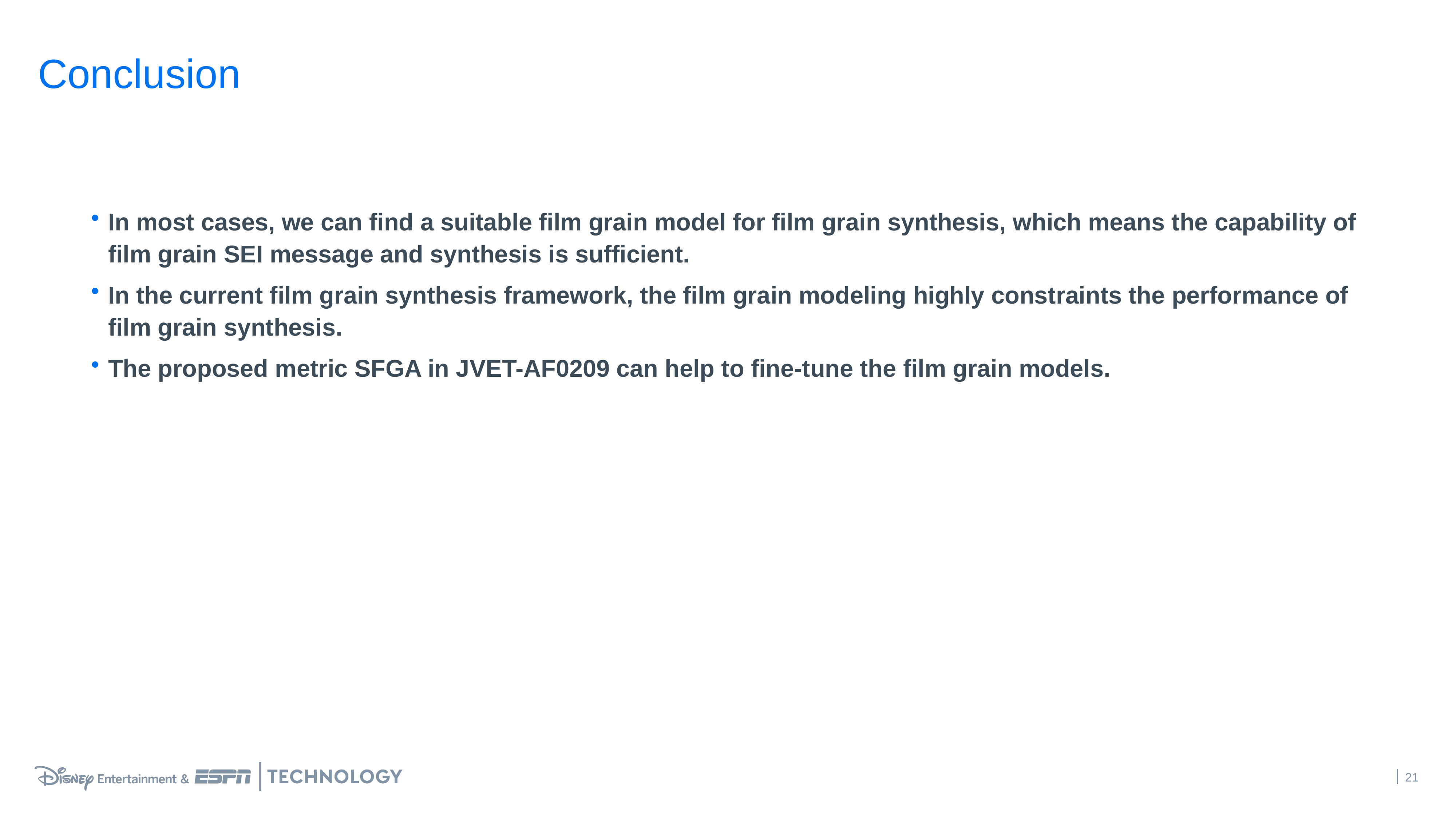

# Conclusion
In most cases, we can find a suitable film grain model for film grain synthesis, which means the capability of film grain SEI message and synthesis is sufficient.
In the current film grain synthesis framework, the film grain modeling highly constraints the performance of film grain synthesis.
The proposed metric SFGA in JVET-AF0209 can help to fine-tune the film grain models.

21